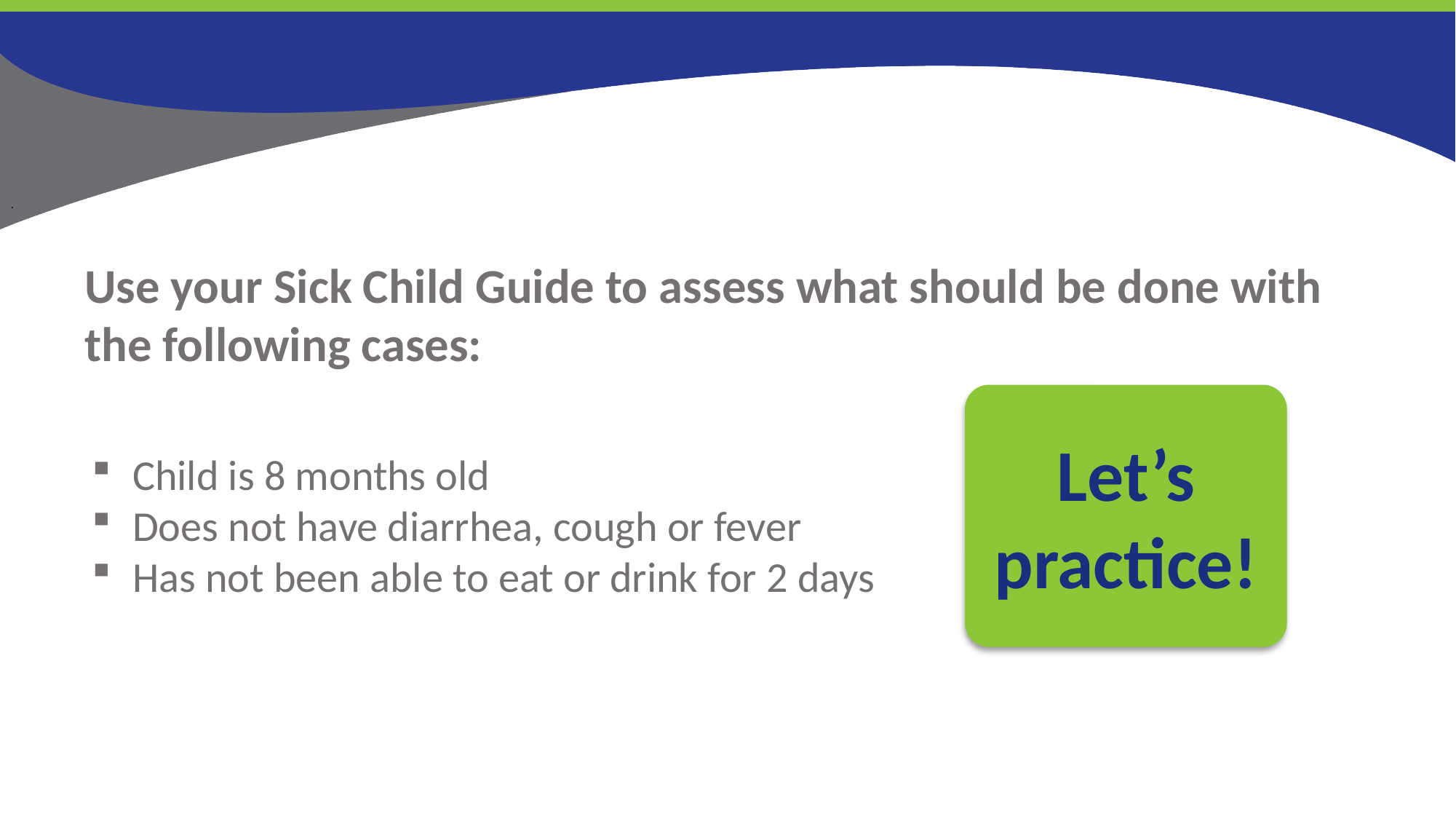

.
Use your Sick Child Guide to assess what should be done with the following cases:

Child is 8 months old
Does not have diarrhea, cough or fever
Has not been able to eat or drink for 2 days
Let’s practice!